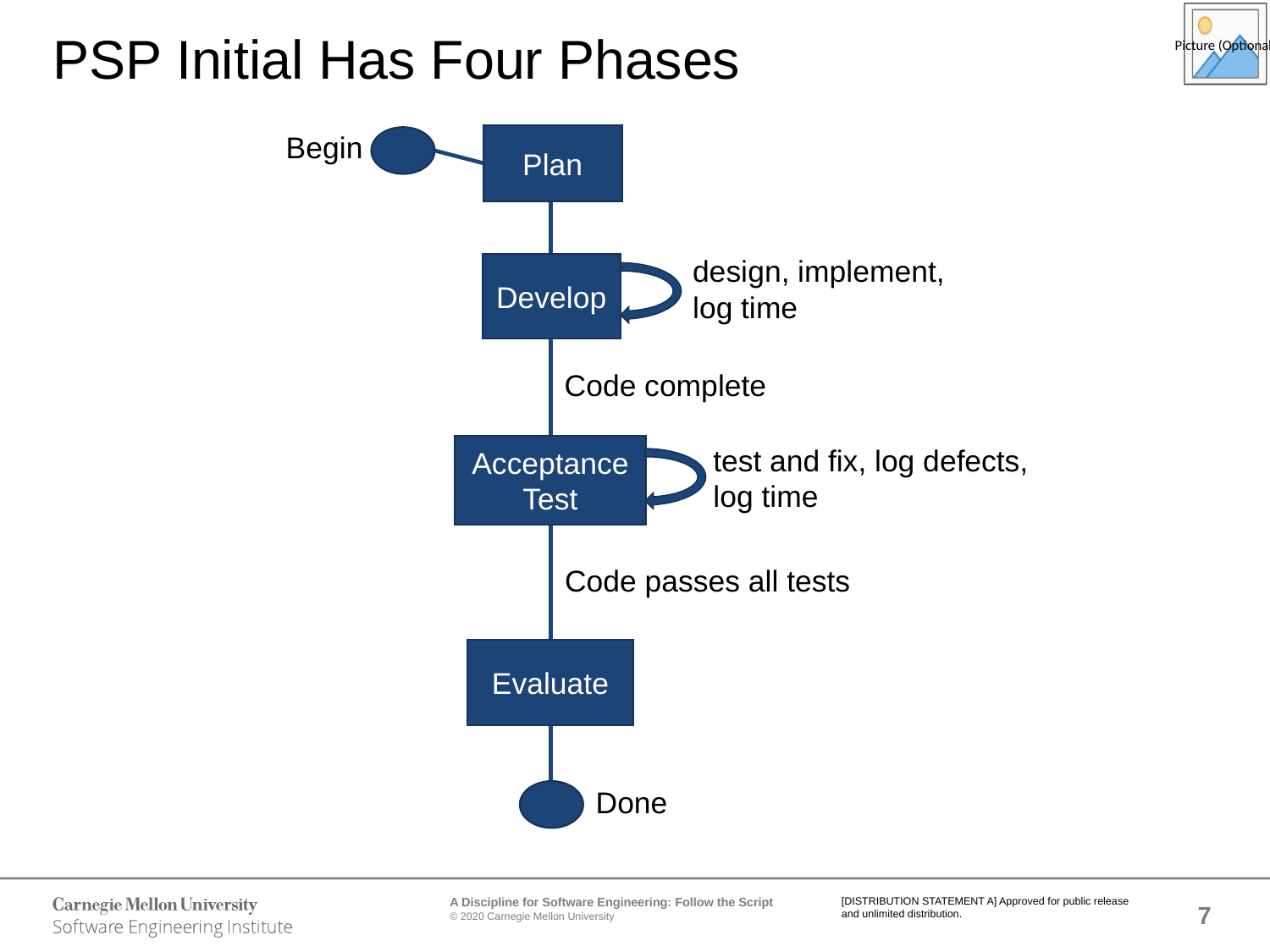

# PSP Initial Has Four Phases
Begin
Plan

design, implement,
log time
Develop

Code complete

Acceptance
Test

test and fix, log defects,
log time
Code passes all tests
Evaluate

Done